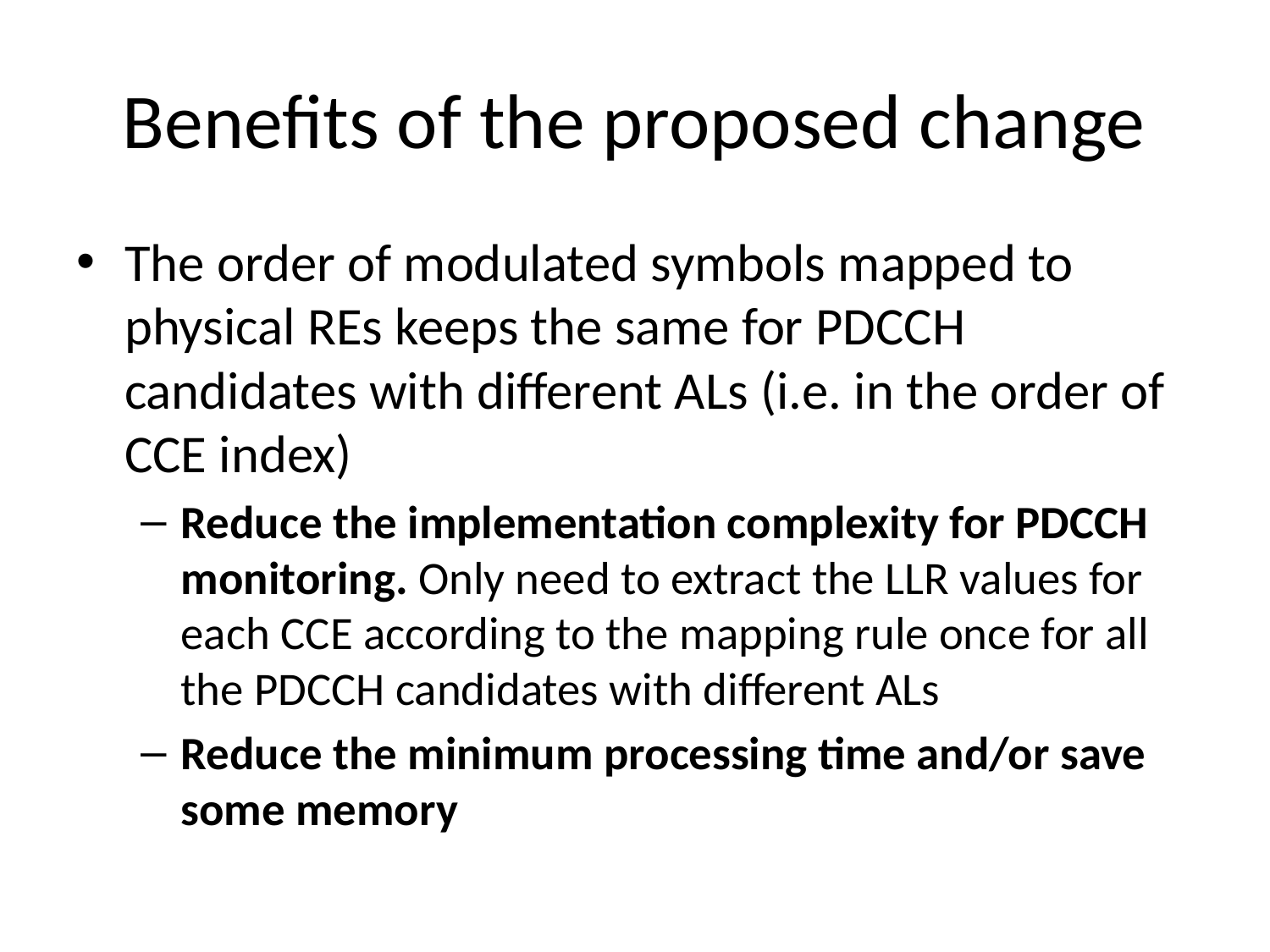

# Benefits of the proposed change
The order of modulated symbols mapped to physical REs keeps the same for PDCCH candidates with different ALs (i.e. in the order of CCE index)
Reduce the implementation complexity for PDCCH monitoring. Only need to extract the LLR values for each CCE according to the mapping rule once for all the PDCCH candidates with different ALs
Reduce the minimum processing time and/or save  some memory